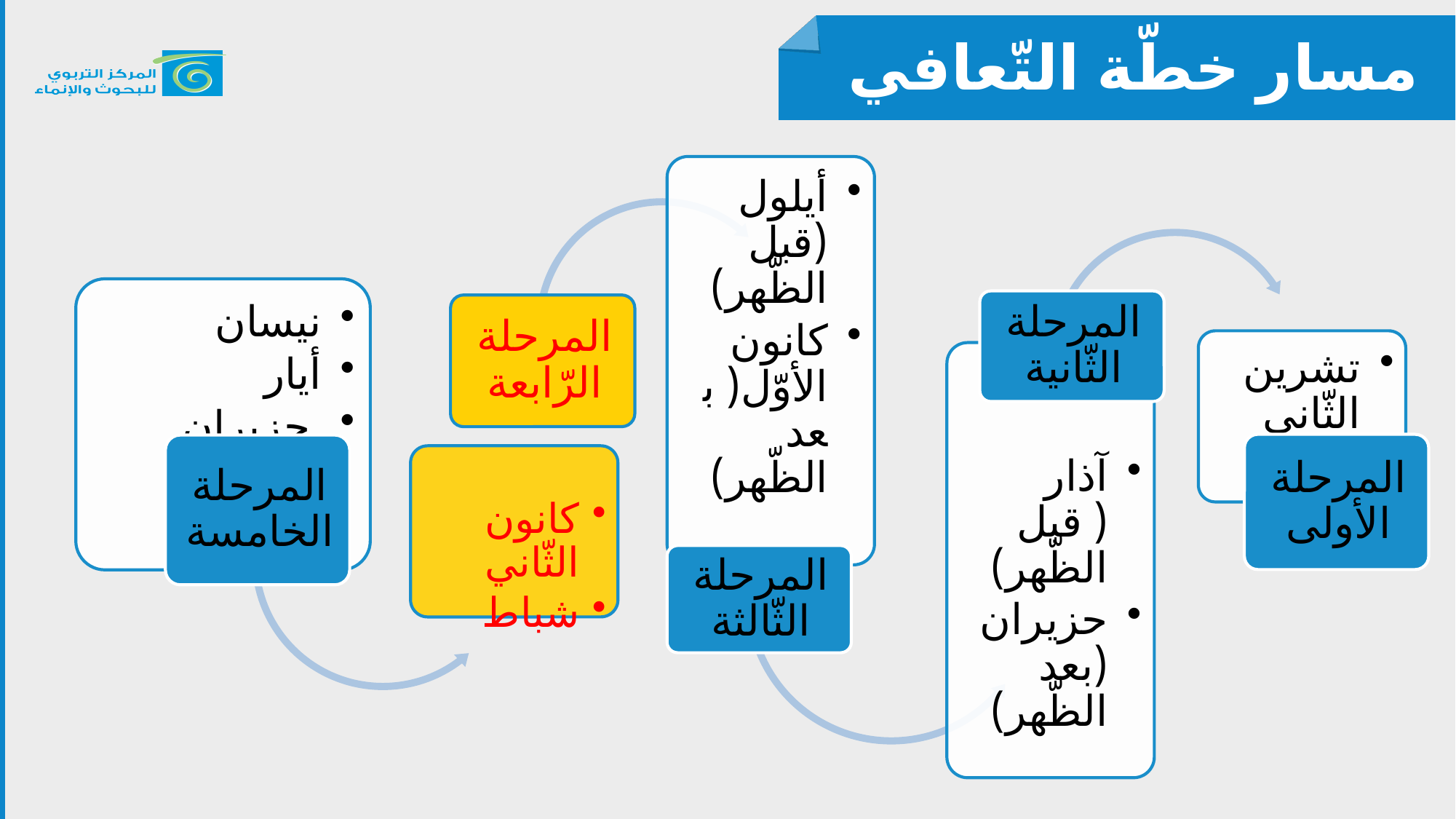

# مسار خطّة التّعافي
نيسان
أيار
 حزيران
المرحلة الخامسة
كانون الثّاني
شباط
المرحلة الرّابعة
أيلول (قبل الظّهر)
كانون الأوّل( بعد الظّهر)
المرحلة الثّالثة
آذار ( قبل الظّهر)
حزيران (بعد الظّهر)
المرحلة الثّانية
تشرين الثّاني
المرحلة الأولى